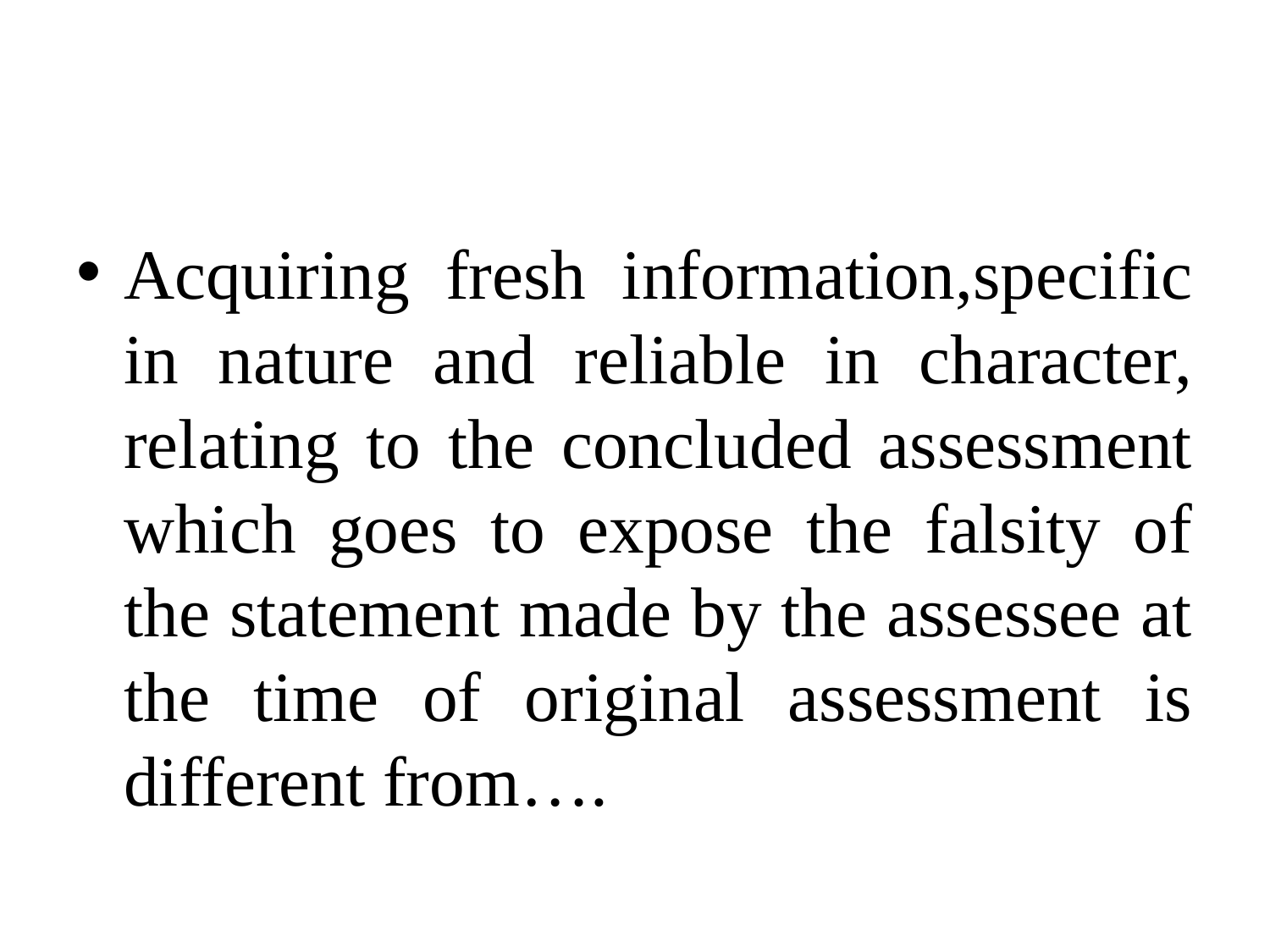

#
Acquiring fresh information,specific in nature and reliable in character, relating to the concluded assessment which goes to expose the falsity of the statement made by the assessee at the time of original assessment is different from….